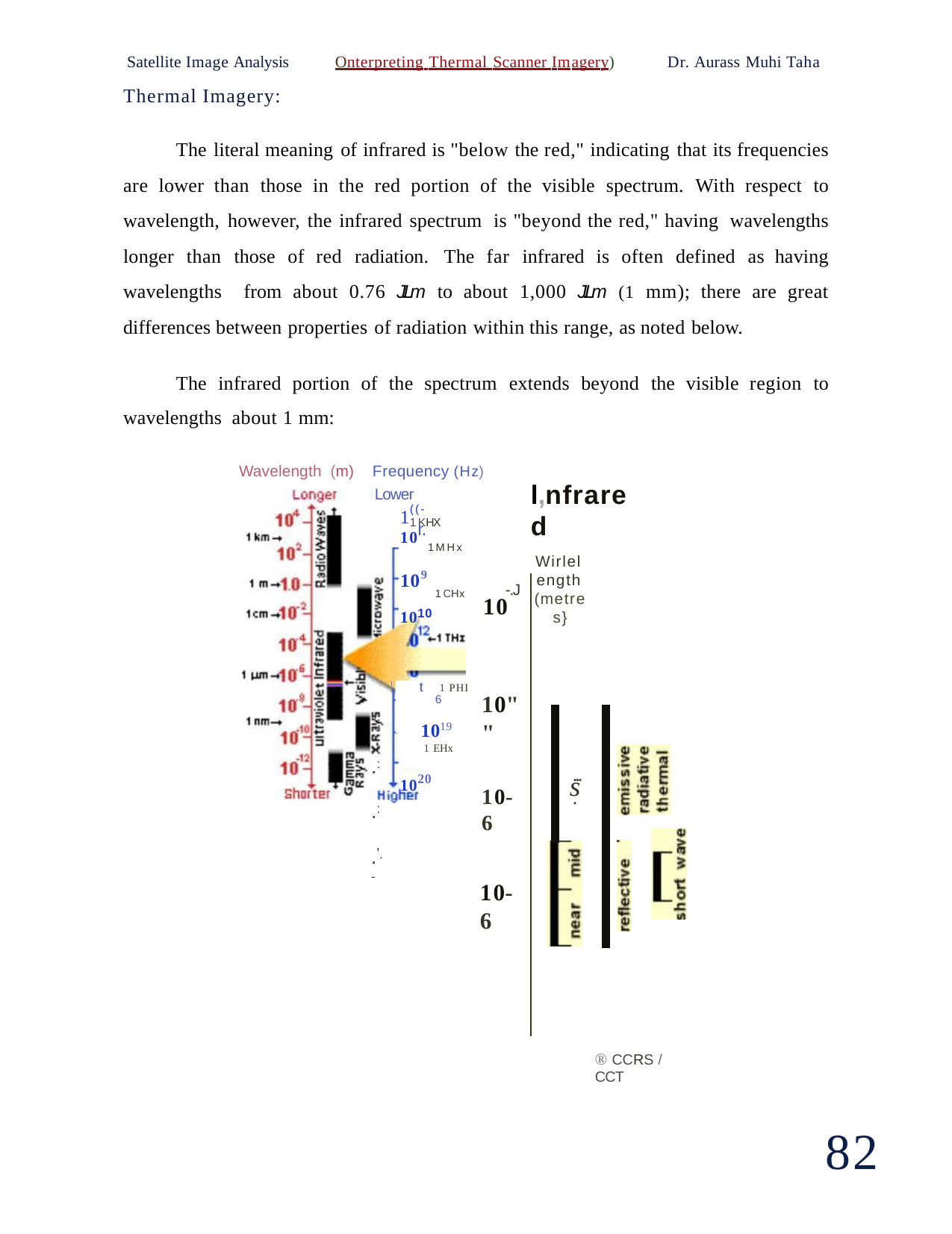

Satellite Image Analysis

Thermal Imagery:
Onterpreting Thermal Scanner Imagery)
Dr. Aurass Muhi Taha
The literal meaning of infrared is "below the red," indicating that its frequencies are  lower  than  those  in  the  red  portion  of  the  visible  spectrum.  With  respect  to wavelength, however, the infrared spectrum  is "beyond the red," having  wavelengths longer  than  those  of  red  radiation.   The  far  infrared  is  often  defined  as  having wavelengths  from about 0.76 J.Lm to about 1,000 J.Lm (1 mm); there are great differences between properties of radiation within this range, as noted below.

The  infrared  portion  of  the  spectrum  extends  beyond  the  visible  region  to wavelengths  about 1 mm:
Wavelength  (m)
Frequency (Hz)
Lower
1
10r.
l,nfrared

Wirlelength
(metres}

((-  1KHX
1MHx

109

-.J
10
1CHx
1010
t    1 PHI
6

1019  1 EHx
1020

10""
":.:.:.'.-

....
s
10-6

10-6
® CCRS / CCT
82